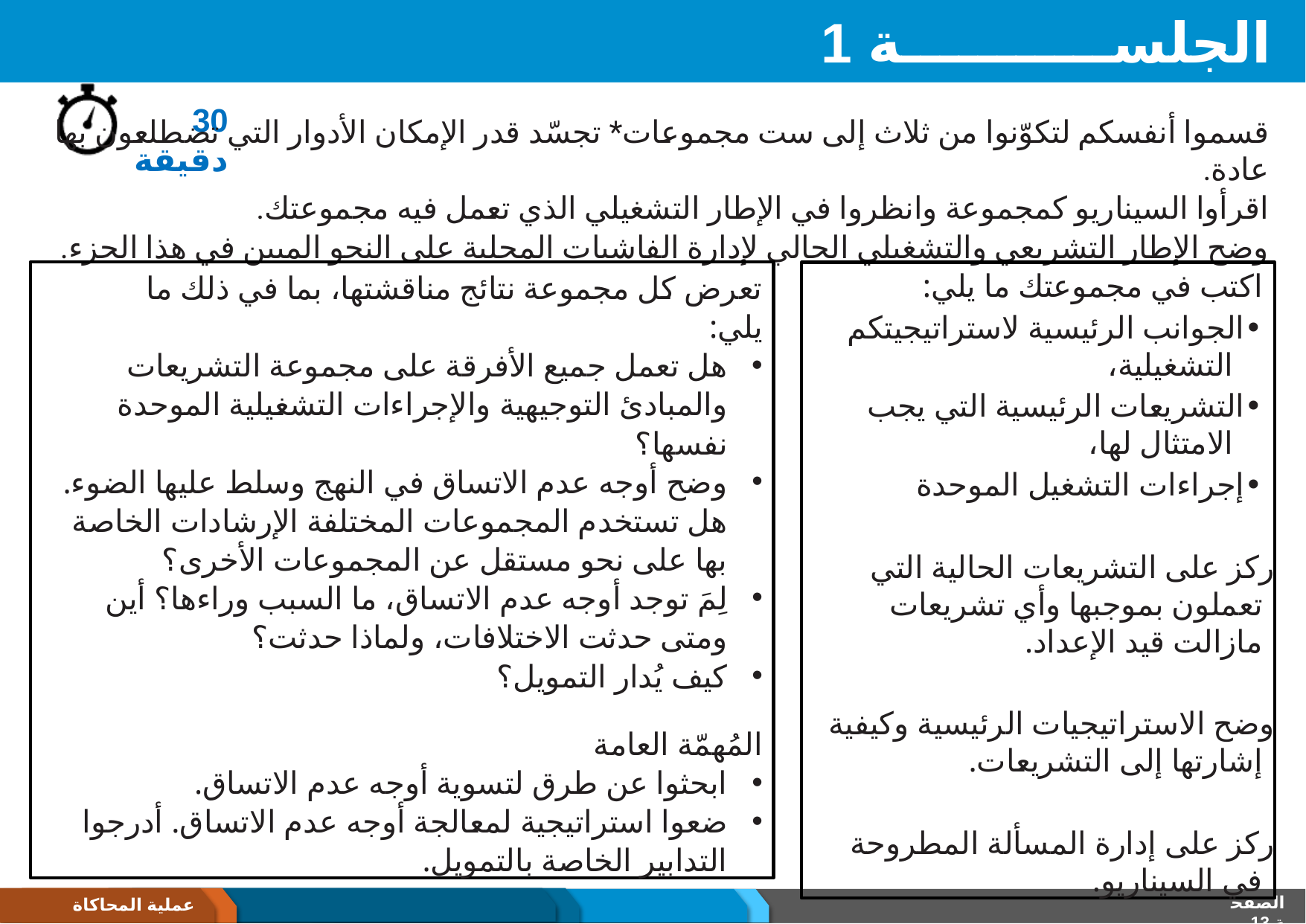

# الجلســـــــــــة 1

30 دقيقة
قسموا أنفسكم لتكوّنوا من ثلاث إلى ست مجموعات* تجسّد قدر الإمكان الأدوار التي تضطلعون بها عادة.
اقرأوا السيناريو كمجموعة وانظروا في الإطار التشغيلي الذي تعمل فيه مجموعتك.
وضح الإطار التشريعي والتشغيلي الحالي لإدارة الفاشيات المحلية على النحو المبين في هذا الجزء.
تعرض كل مجموعة نتائج مناقشتها، بما في ذلك ما يلي:
هل تعمل جميع الأفرقة على مجموعة التشريعات والمبادئ التوجيهية والإجراءات التشغيلية الموحدة نفسها؟
وضح أوجه عدم الاتساق في النهج وسلط عليها الضوء. هل تستخدم المجموعات المختلفة الإرشادات الخاصة بها على نحو مستقل عن المجموعات الأخرى؟
لِمَ توجد أوجه عدم الاتساق، ما السبب وراءها؟ أين ومتى حدثت الاختلافات، ولماذا حدثت؟
كيف يُدار التمويل؟
المُهمّة العامة
ابحثوا عن طرق لتسوية أوجه عدم الاتساق.
ضعوا استراتيجية لمعالجة أوجه عدم الاتساق. أدرجوا التدابير الخاصة بالتمويل.
اكتب في مجموعتك ما يلي:
•	الجوانب الرئيسية لاستراتيجيتكم التشغيلية،
•	التشريعات الرئيسية التي يجب الامتثال لها،
•	إجراءات التشغيل الموحدة

ركز على التشريعات الحالية التي تعملون بموجبها وأي تشريعات مازالت قيد الإعداد.

وضح الاستراتيجيات الرئيسية وكيفية إشارتها إلى التشريعات.

ركز على إدارة المسألة المطروحة في السيناريو.
الصفحة 13
عملية المحاكاة